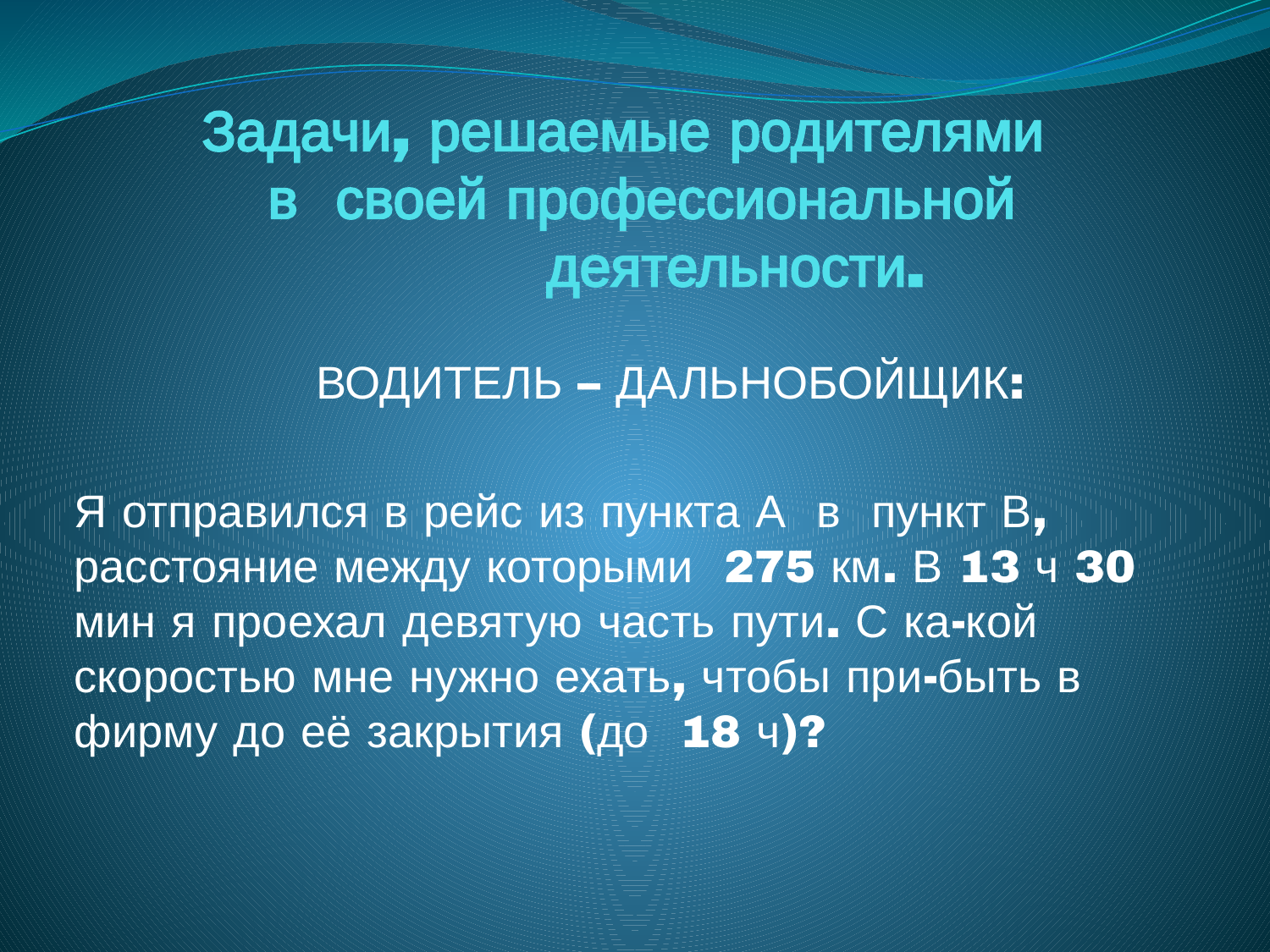

# Задачи, решаемые родителями в  своей профессиональной деятельности.
   ВОДИТЕЛЬ – ДАЛЬНОБОЙЩИК:

Я отправился в рейс из пункта А  в  пункт В, расстояние между которыми  275 км. В 13 ч 30 мин я проехал девятую часть пути. С ка-кой скоростью мне нужно ехать, чтобы при-быть в фирму до её закрытия (до  18 ч)?